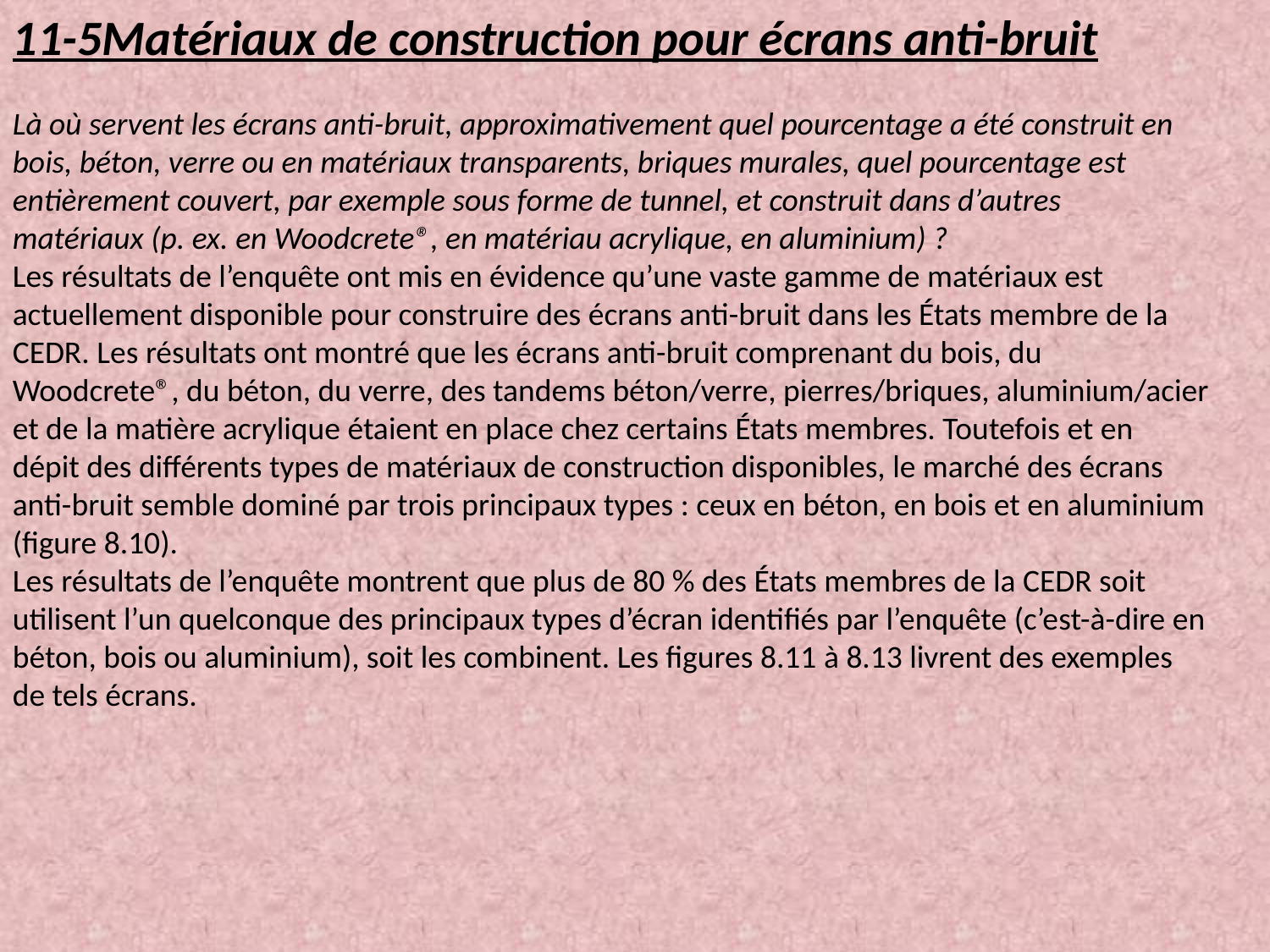

11-5Matériaux de construction pour écrans anti-bruit

Là où servent les écrans anti-bruit, approximativement quel pourcentage a été construit en
bois, béton, verre ou en matériaux transparents, briques murales, quel pourcentage est
entièrement couvert, par exemple sous forme de tunnel, et construit dans d’autres
matériaux (p. ex. en Woodcrete®, en matériau acrylique, en aluminium) ?
Les résultats de l’enquête ont mis en évidence qu’une vaste gamme de matériaux est
actuellement disponible pour construire des écrans anti-bruit dans les États membre de la
CEDR. Les résultats ont montré que les écrans anti-bruit comprenant du bois, du
Woodcrete®, du béton, du verre, des tandems béton/verre, pierres/briques, aluminium/acier
et de la matière acrylique étaient en place chez certains États membres. Toutefois et en
dépit des différents types de matériaux de construction disponibles, le marché des écrans
anti-bruit semble dominé par trois principaux types : ceux en béton, en bois et en aluminium
(figure 8.10).
Les résultats de l’enquête montrent que plus de 80 % des États membres de la CEDR soit
utilisent l’un quelconque des principaux types d’écran identifiés par l’enquête (c’est-à-dire en
béton, bois ou aluminium), soit les combinent. Les figures 8.11 à 8.13 livrent des exemples
de tels écrans.